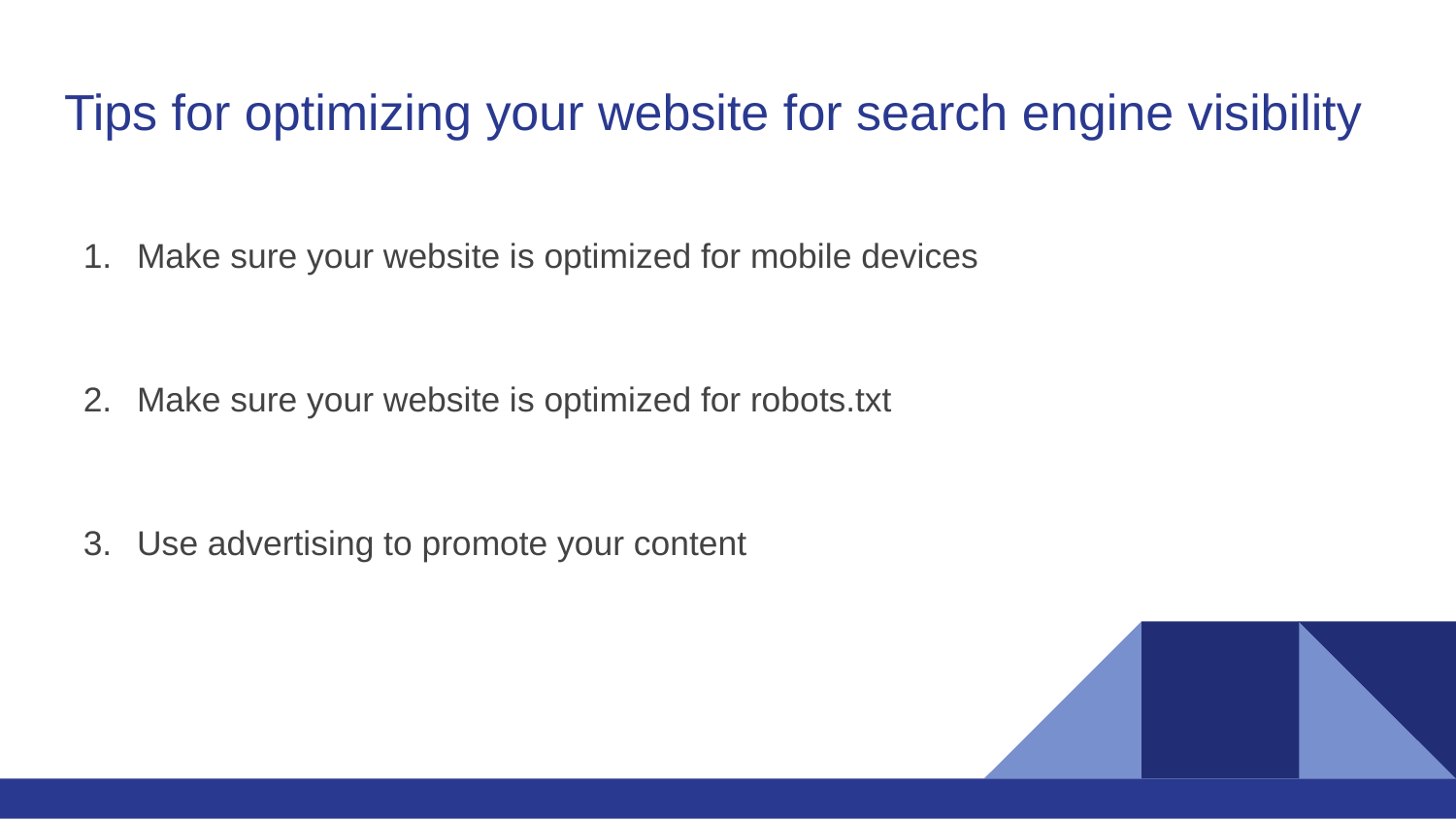

# Tips for optimizing your website for search engine visibility
Make sure your website is optimized for mobile devices

Make sure your website is optimized for robots.txt

Use advertising to promote your content